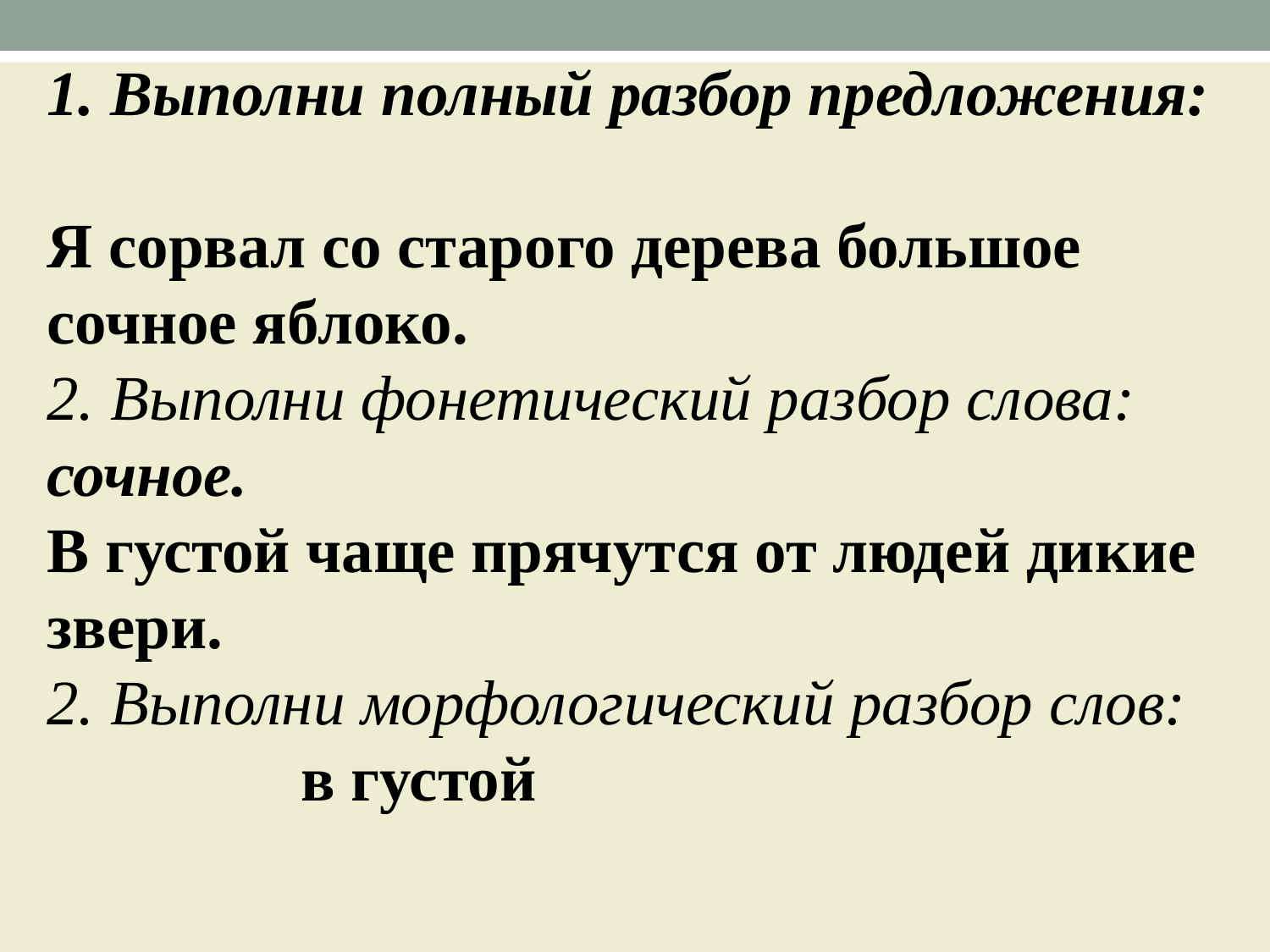

1. Выполни полный разбор предложения:

Я сорвал со старого дерева большое сочное яблоко.
2. Выполни фонетический разбор слова:     сочное.
В густой чаще прячутся от людей дикие звери.
2. Выполни морфологический разбор слов:
                в густой